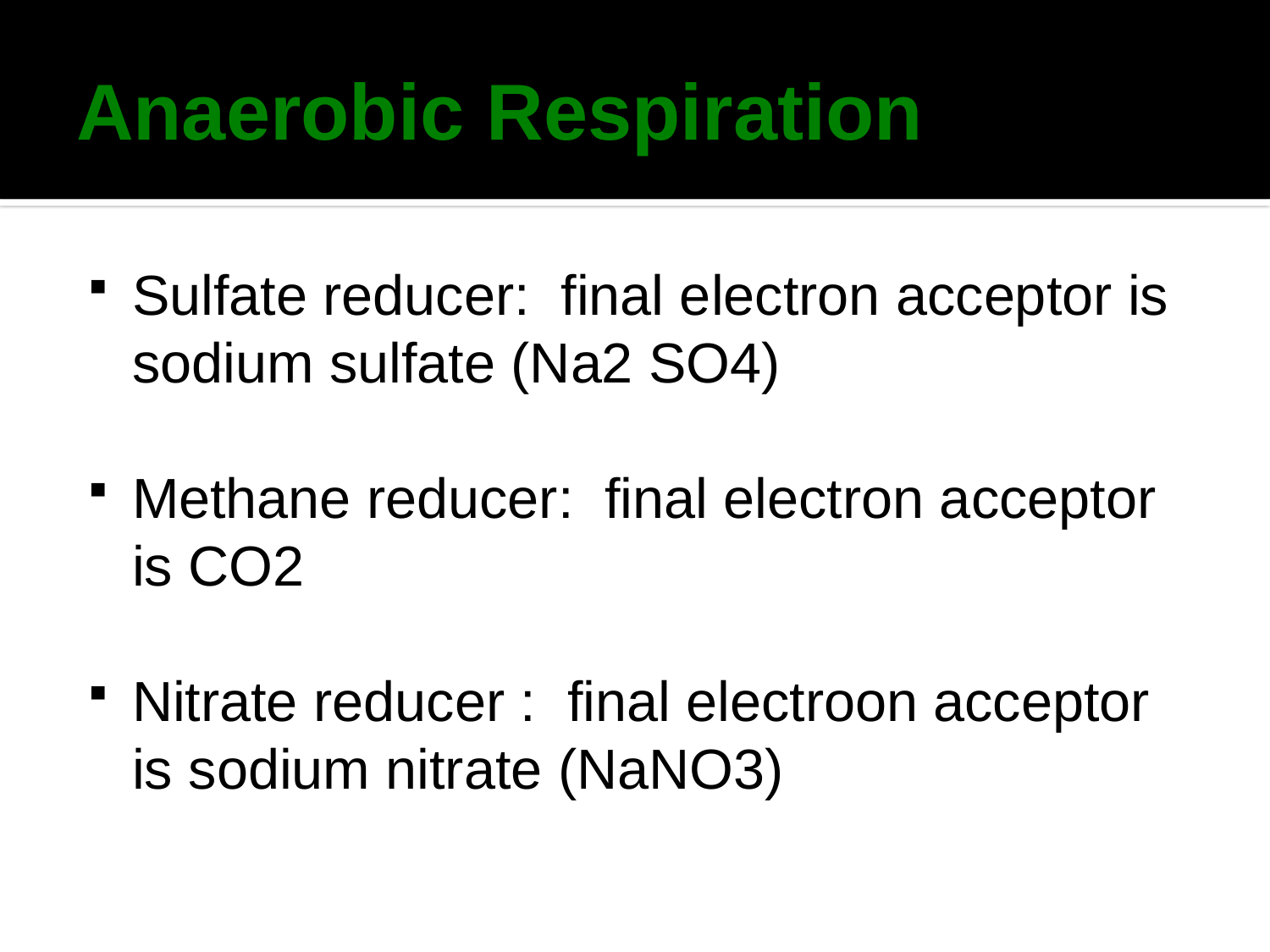

# Anaerobic Respiration
Sulfate reducer:  final electron acceptor is sodium sulfate (Na2 SO4)

Methane reducer:  final electron acceptor is CO2

Nitrate reducer :  final electroon acceptor is sodium nitrate (NaNO3)